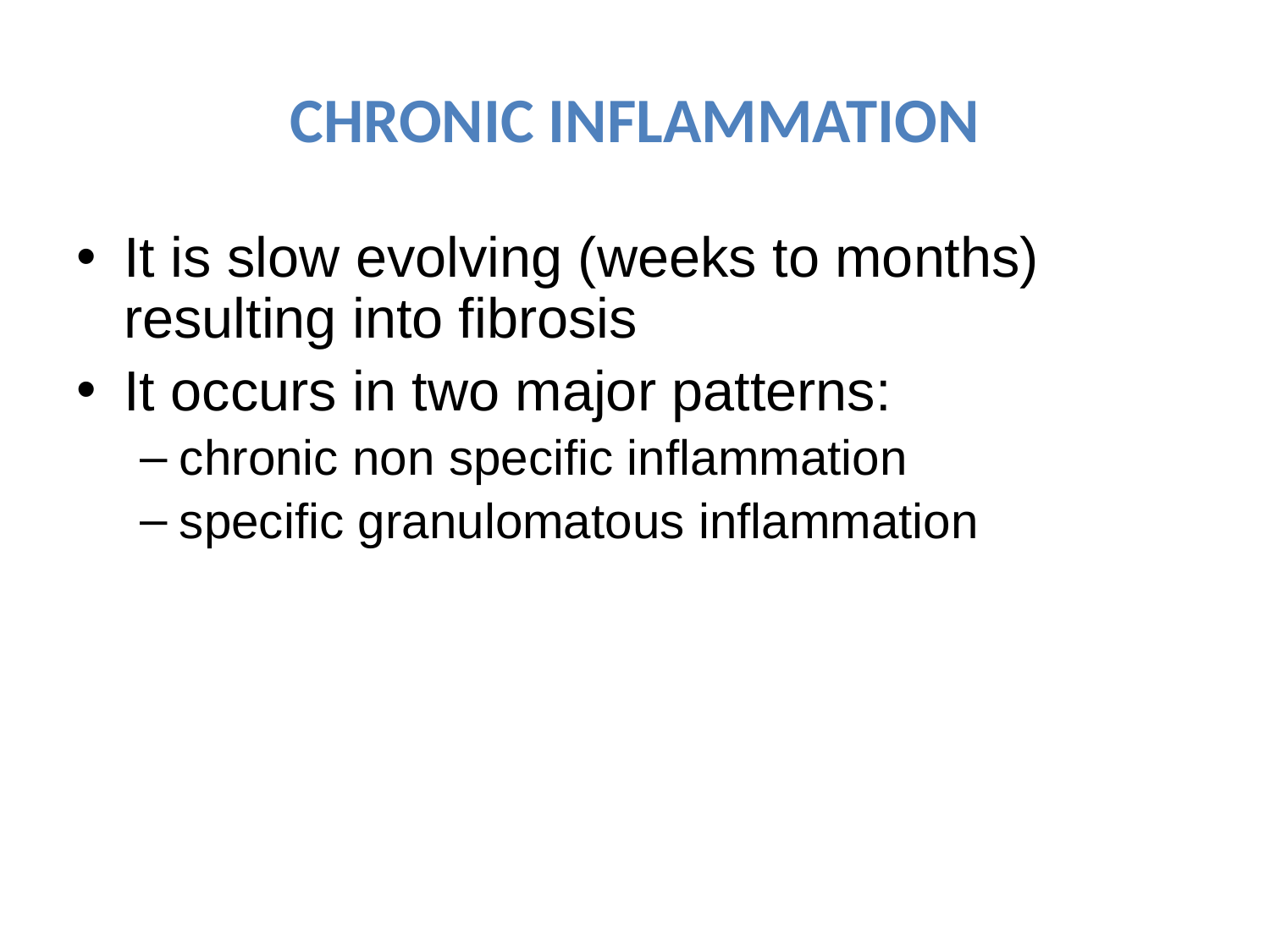

# CHRONIC INFLAMMATION
It is slow evolving (weeks to months) resulting into fibrosis
It occurs in two major patterns:
chronic non specific inflammation
specific granulomatous inflammation